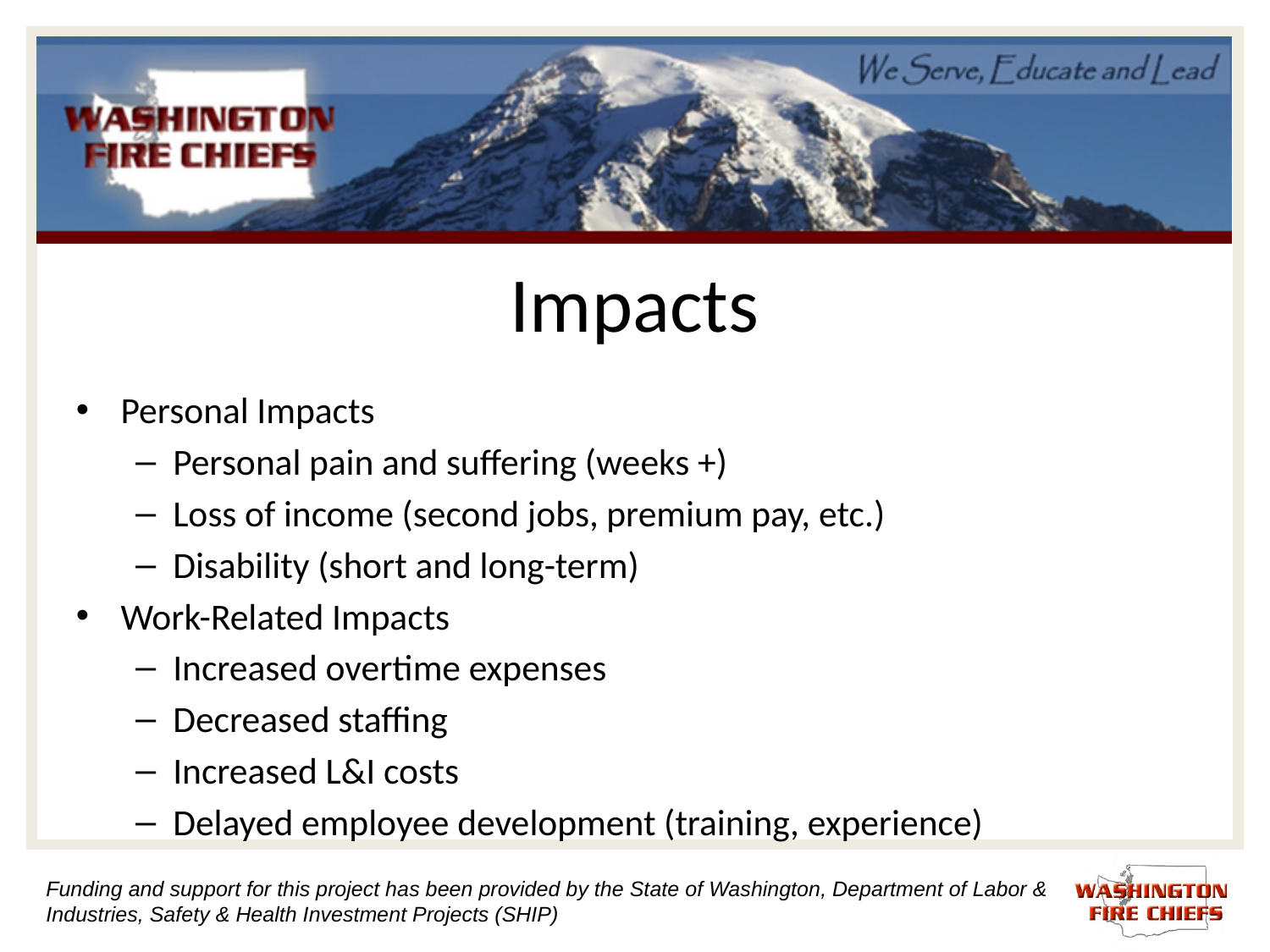

# Impacts
Personal Impacts
Personal pain and suffering (weeks +)
Loss of income (second jobs, premium pay, etc.)
Disability (short and long-term)
Work-Related Impacts
Increased overtime expenses
Decreased staffing
Increased L&I costs
Delayed employee development (training, experience)